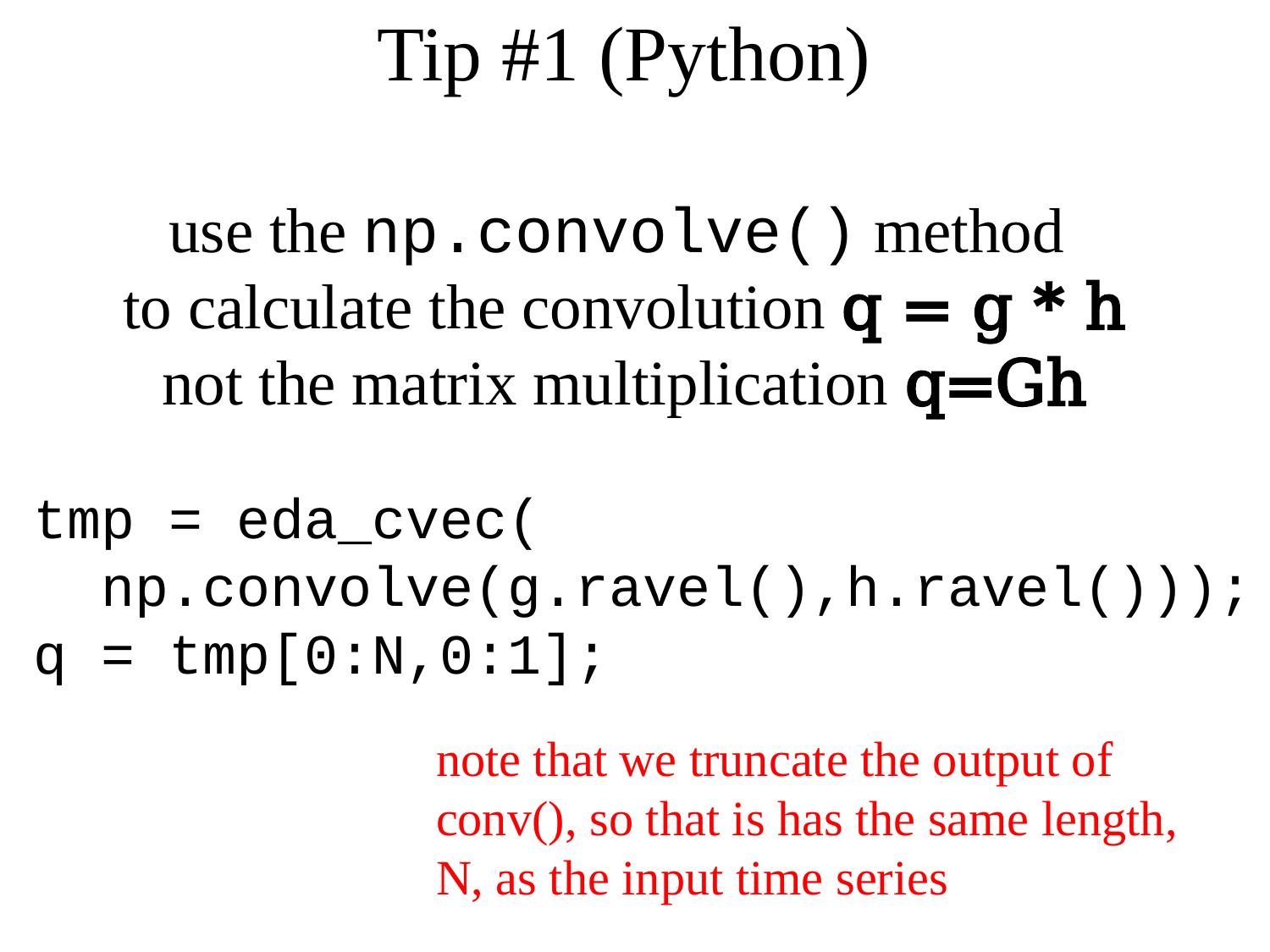

# Tip #1 (Python) use the np.convolve() method to calculate the convolution q = g * h not the matrix multiplication q=Gh
tmp = eda_cvec(
  np.convolve(g.ravel(),h.ravel()));
q = tmp[0:N,0:1];
note that we truncate the output of conv(), so that is has the same length, N, as the input time series